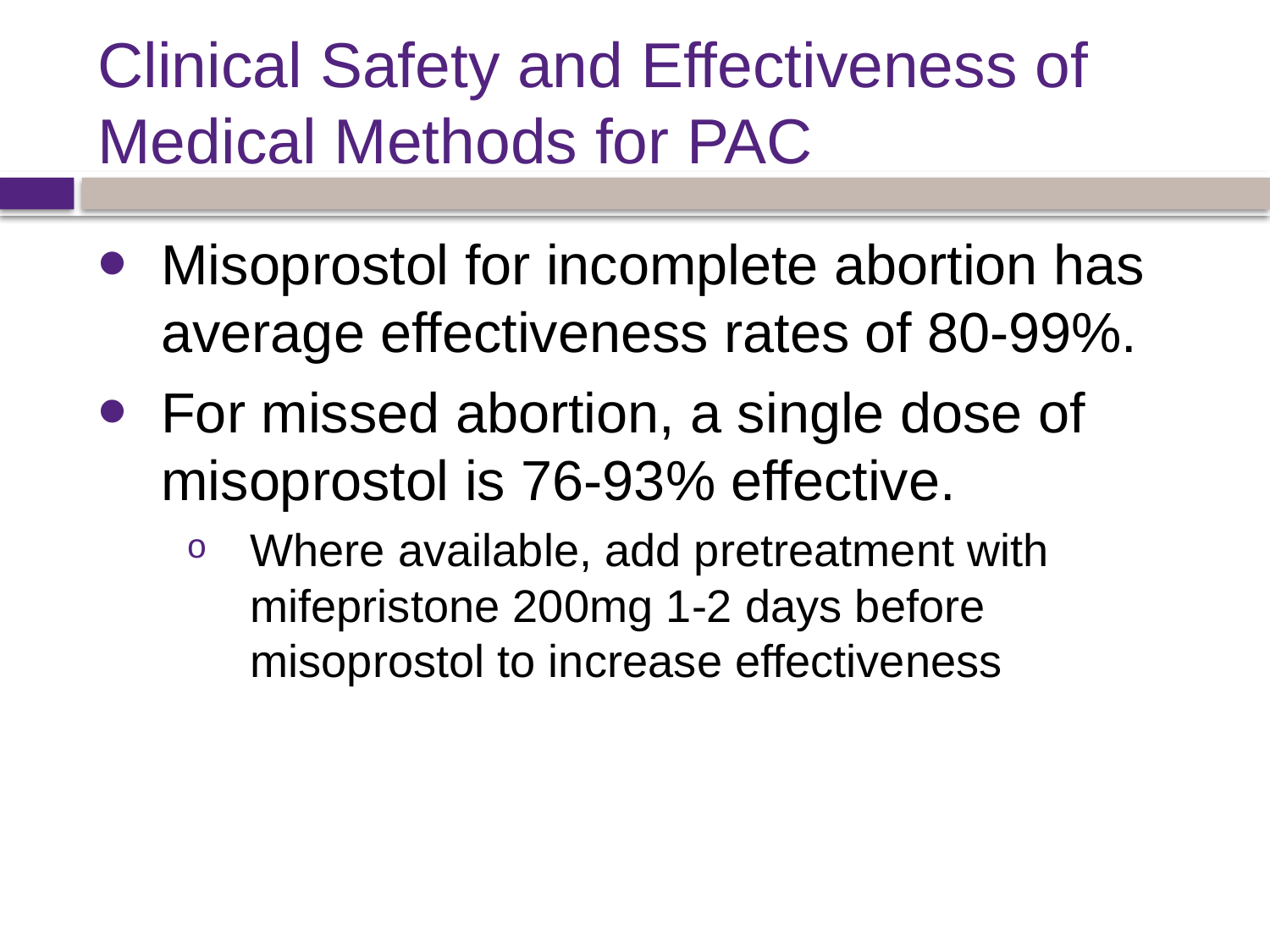

# Clinical Safety and Effectiveness of Medical Methods for PAC
Misoprostol for incomplete abortion has average effectiveness rates of 80-99%.
For missed abortion, a single dose of misoprostol is 76-93% effective.
Where available, add pretreatment with mifepristone 200mg 1-2 days before misoprostol to increase effectiveness